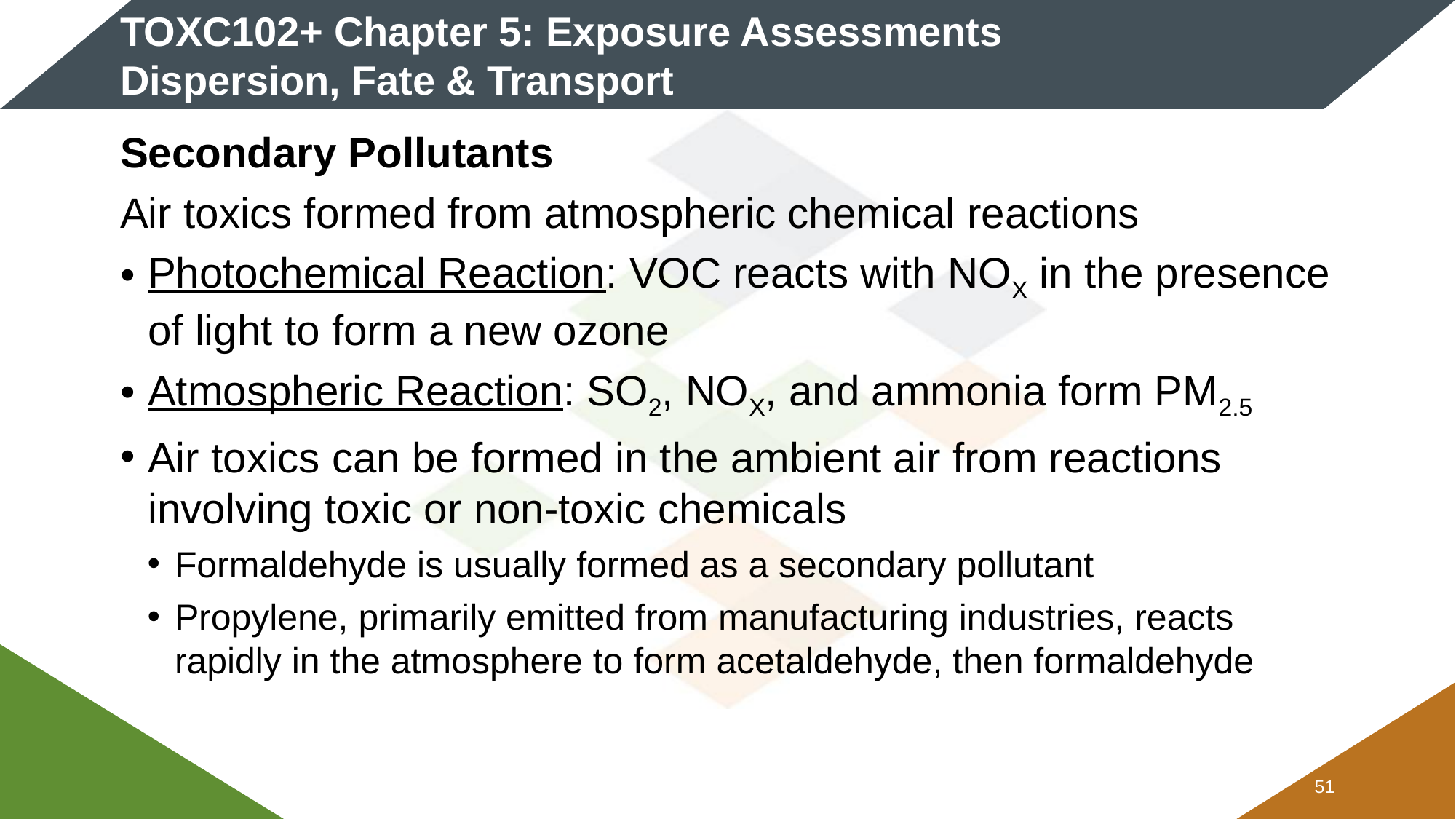

# TOXC102+ Chapter 5: Exposure Assessments Dispersion, Fate & Transport
Secondary Pollutants
Air toxics formed from atmospheric chemical reactions
Photochemical Reaction: VOC reacts with NOX in the presence of light to form a new ozone
Atmospheric Reaction: SO2, NOX, and ammonia form PM2.5
Air toxics can be formed in the ambient air from reactions involving toxic or non-toxic chemicals
Formaldehyde is usually formed as a secondary pollutant
Propylene, primarily emitted from manufacturing industries, reacts rapidly in the atmosphere to form acetaldehyde, then formaldehyde
51